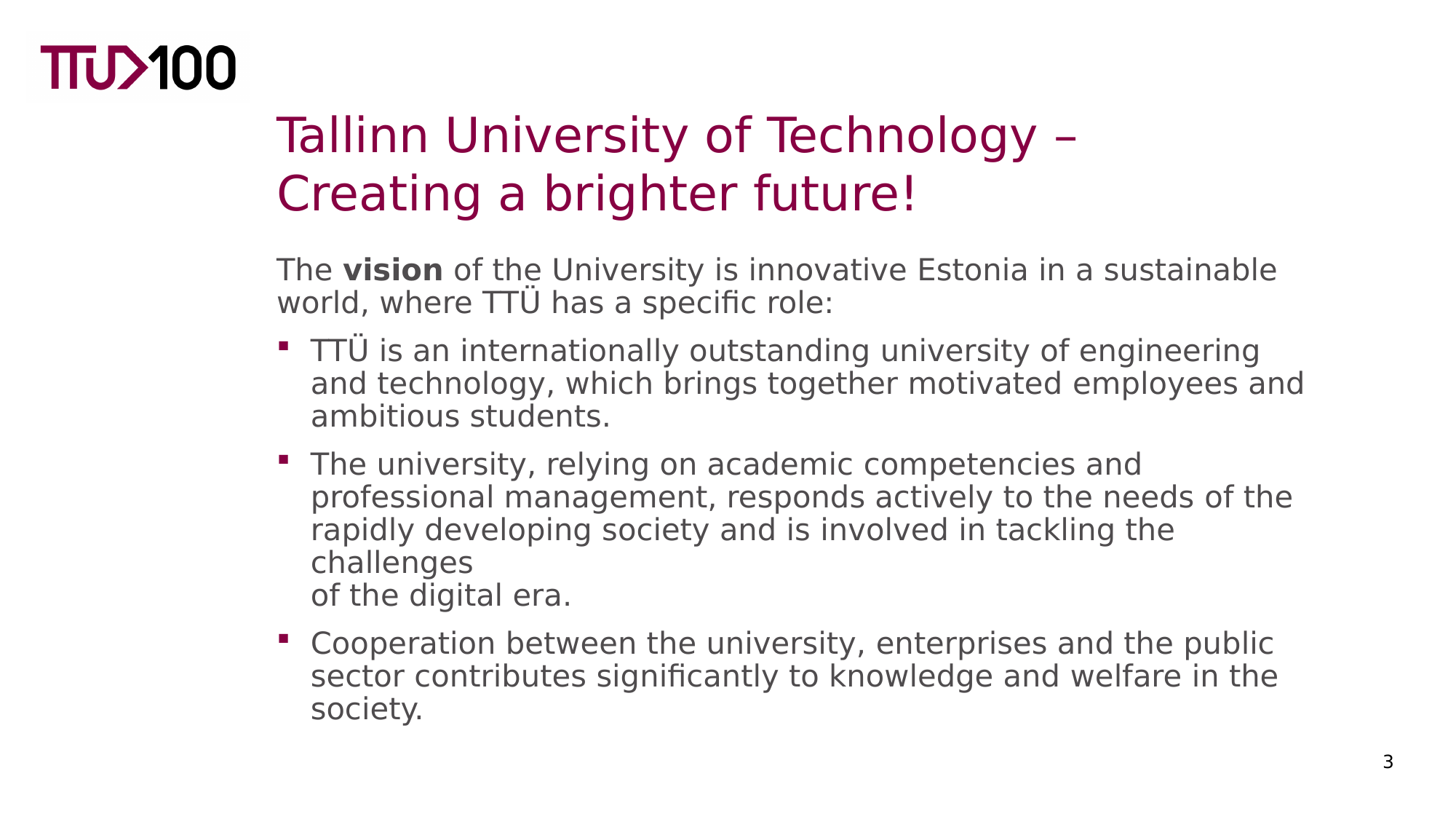

Tallinn University of Technology –
Creating a brighter future!
The vision of the University is innovative Estonia in a sustainable world, where TTÜ has a specific role:
TTÜ is an internationally outstanding university of engineering
and technology, which brings together motivated employees and ambitious students.
The university, relying on academic competencies and professional management, responds actively to the needs of the rapidly developing society and is involved in tackling the challenges
of the digital era.
Cooperation between the university, enterprises and the public sector contributes significantly to knowledge and welfare in the society.
3